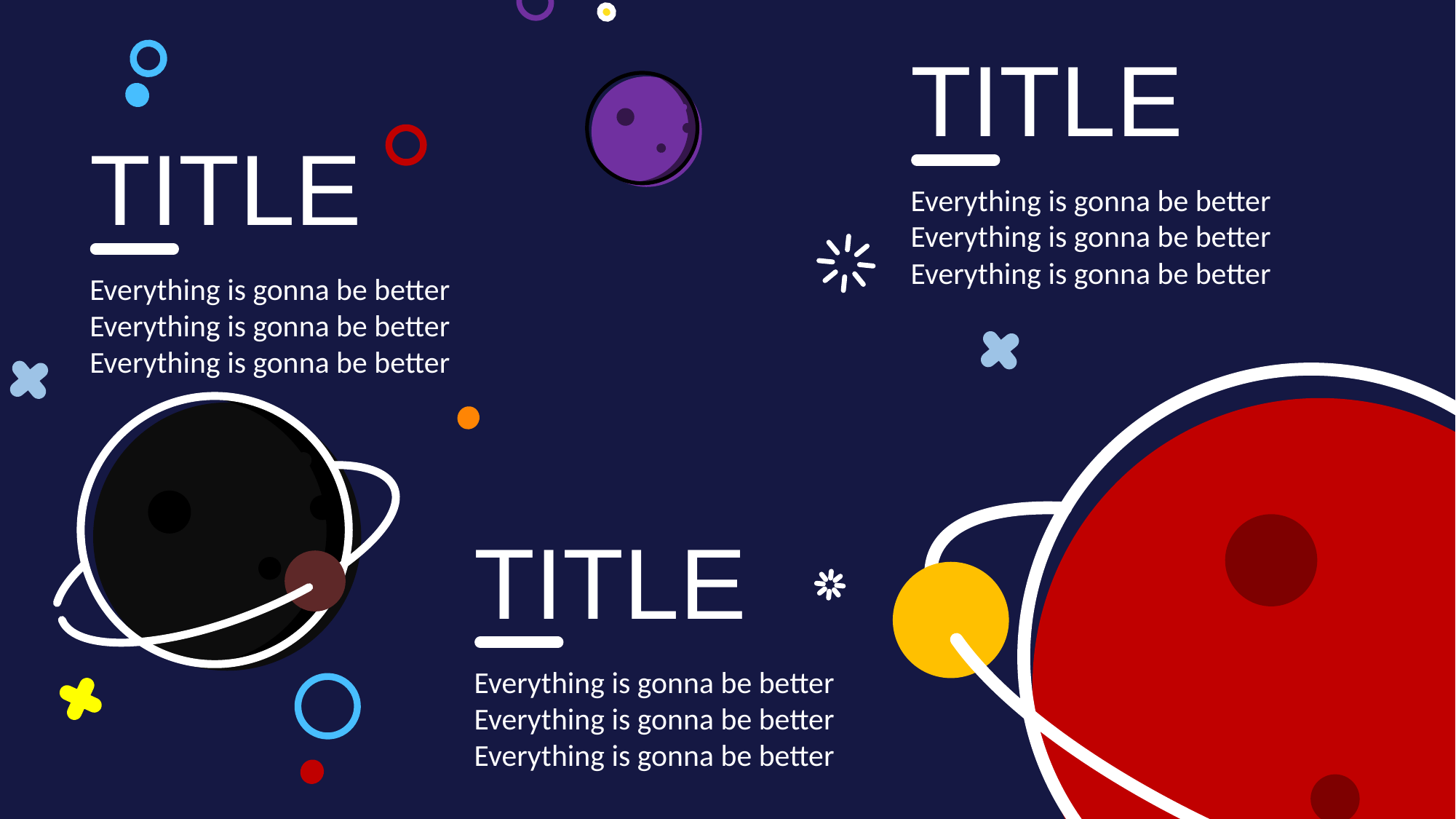

TITLE
Everything is gonna be better
Everything is gonna be better
Everything is gonna be better

TITLE
Everything is gonna be better
Everything is gonna be better
Everything is gonna be better

TITLE
Everything is gonna be better
Everything is gonna be better
Everything is gonna be better